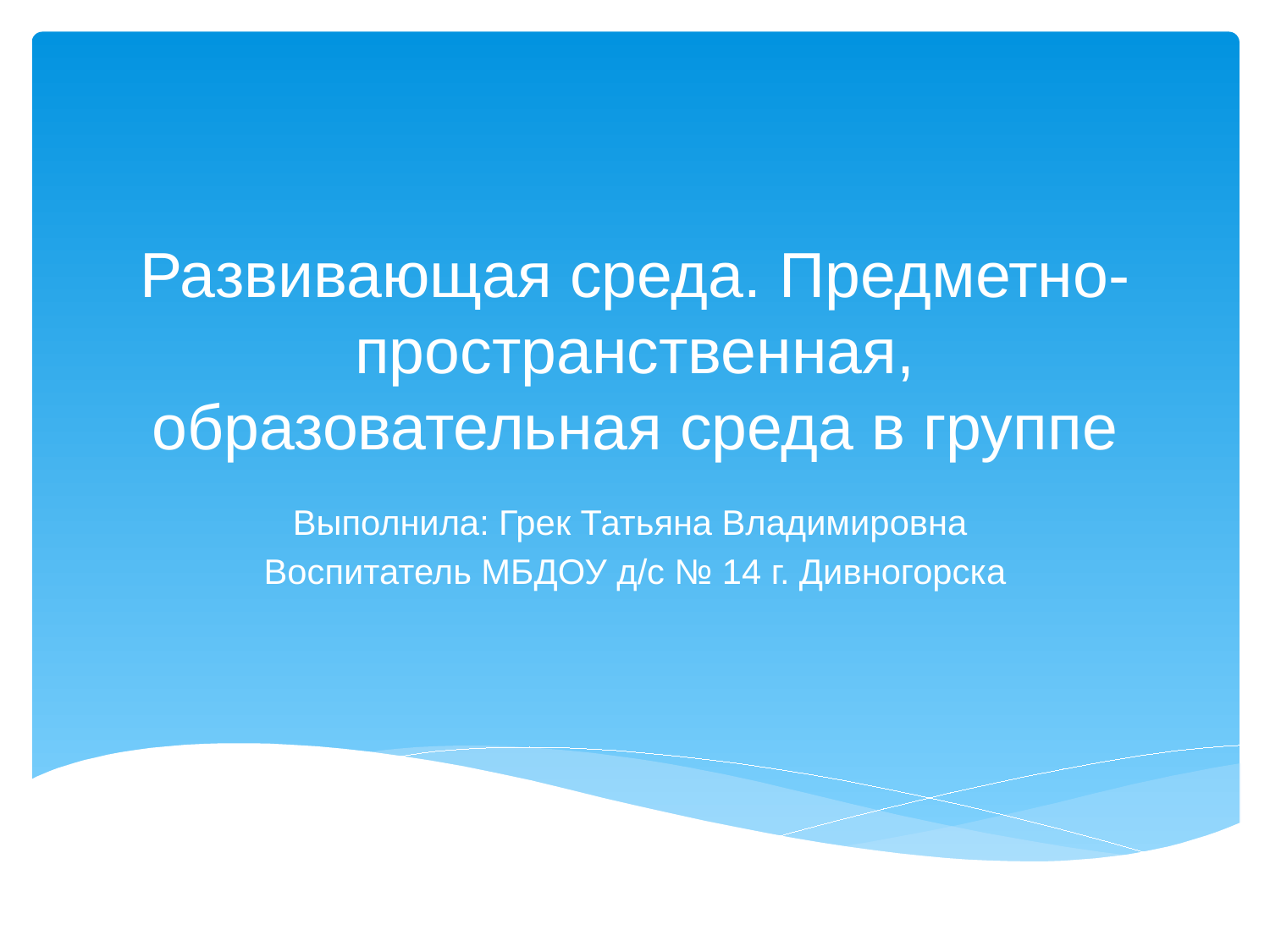

# Развивающая среда. Предметно-пространственная, образовательная среда в группе
Выполнила: Грек Татьяна Владимировна
Воспитатель МБДОУ д/с № 14 г. Дивногорска